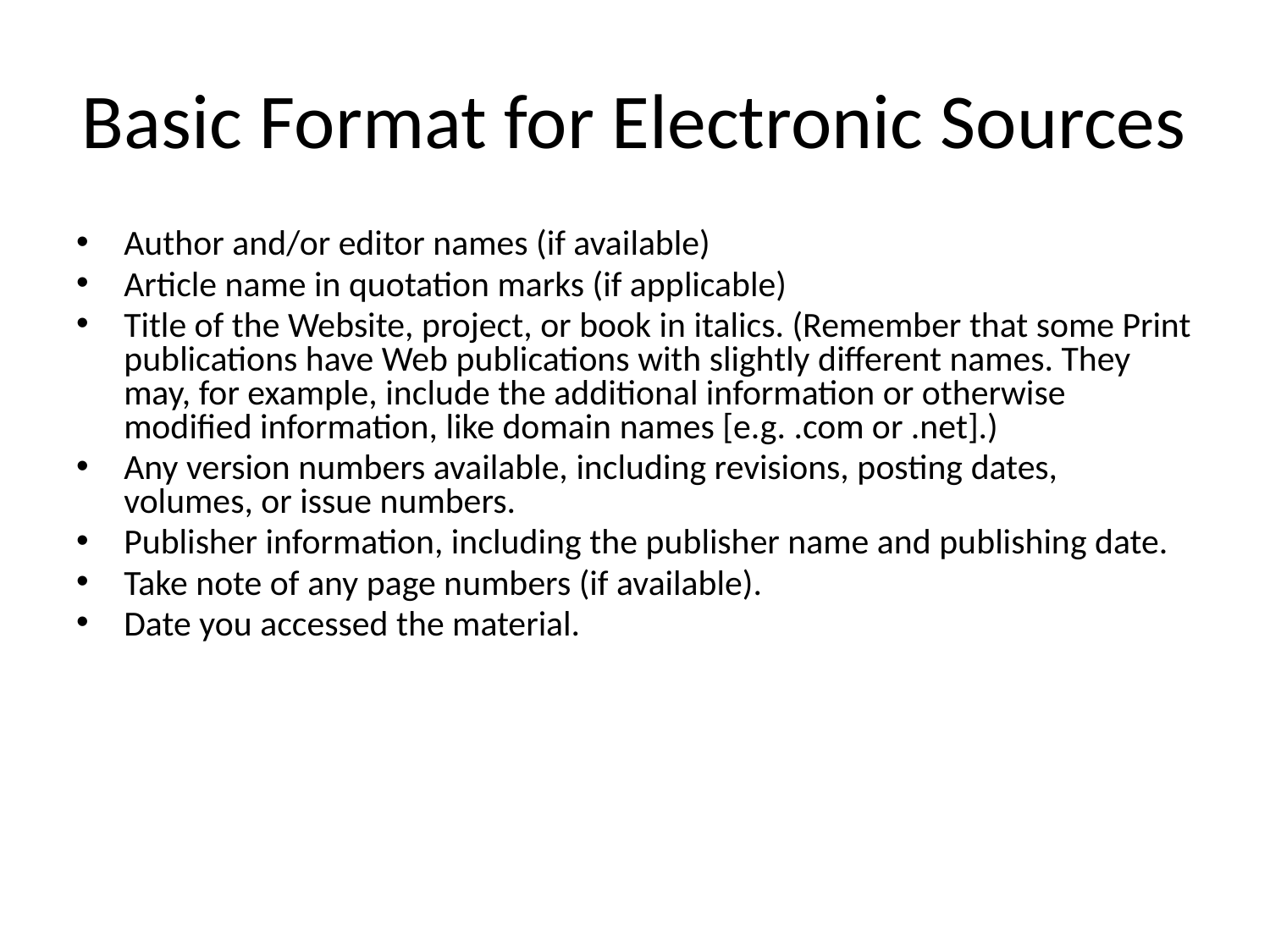

# Basic Format for Electronic Sources
Author and/or editor names (if available)
Article name in quotation marks (if applicable)
Title of the Website, project, or book in italics. (Remember that some Print publications have Web publications with slightly different names. They may, for example, include the additional information or otherwise modified information, like domain names [e.g. .com or .net].)
Any version numbers available, including revisions, posting dates, volumes, or issue numbers.
Publisher information, including the publisher name and publishing date.
Take note of any page numbers (if available).
Date you accessed the material.